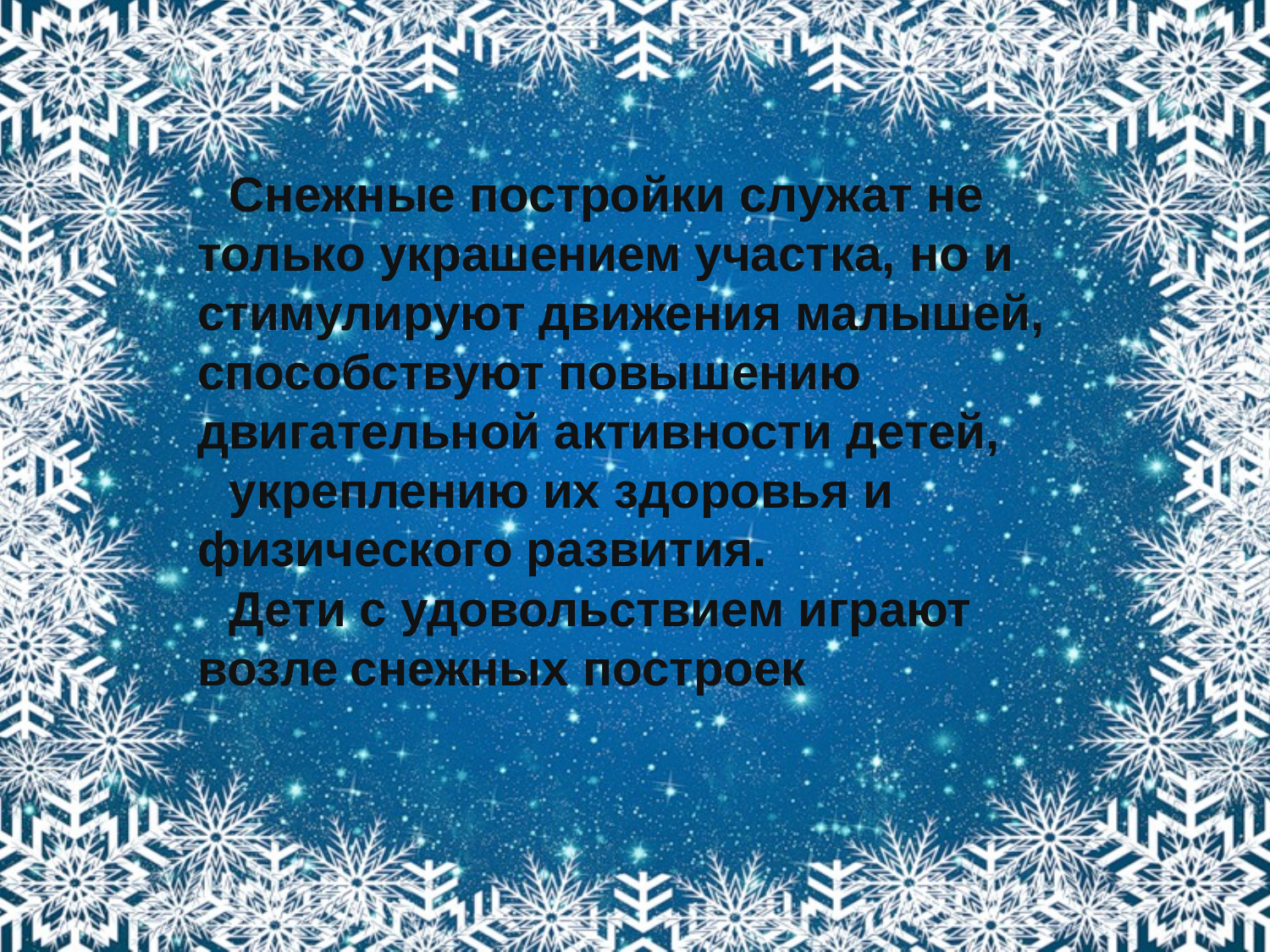

#
Снежные постройки служат не только украшением участка, но и стимулируют движения малышей, способствуют повышению двигательной активности детей,
укреплению их здоровья и физического развития.
Дети с удовольствием играют возле снежных построек